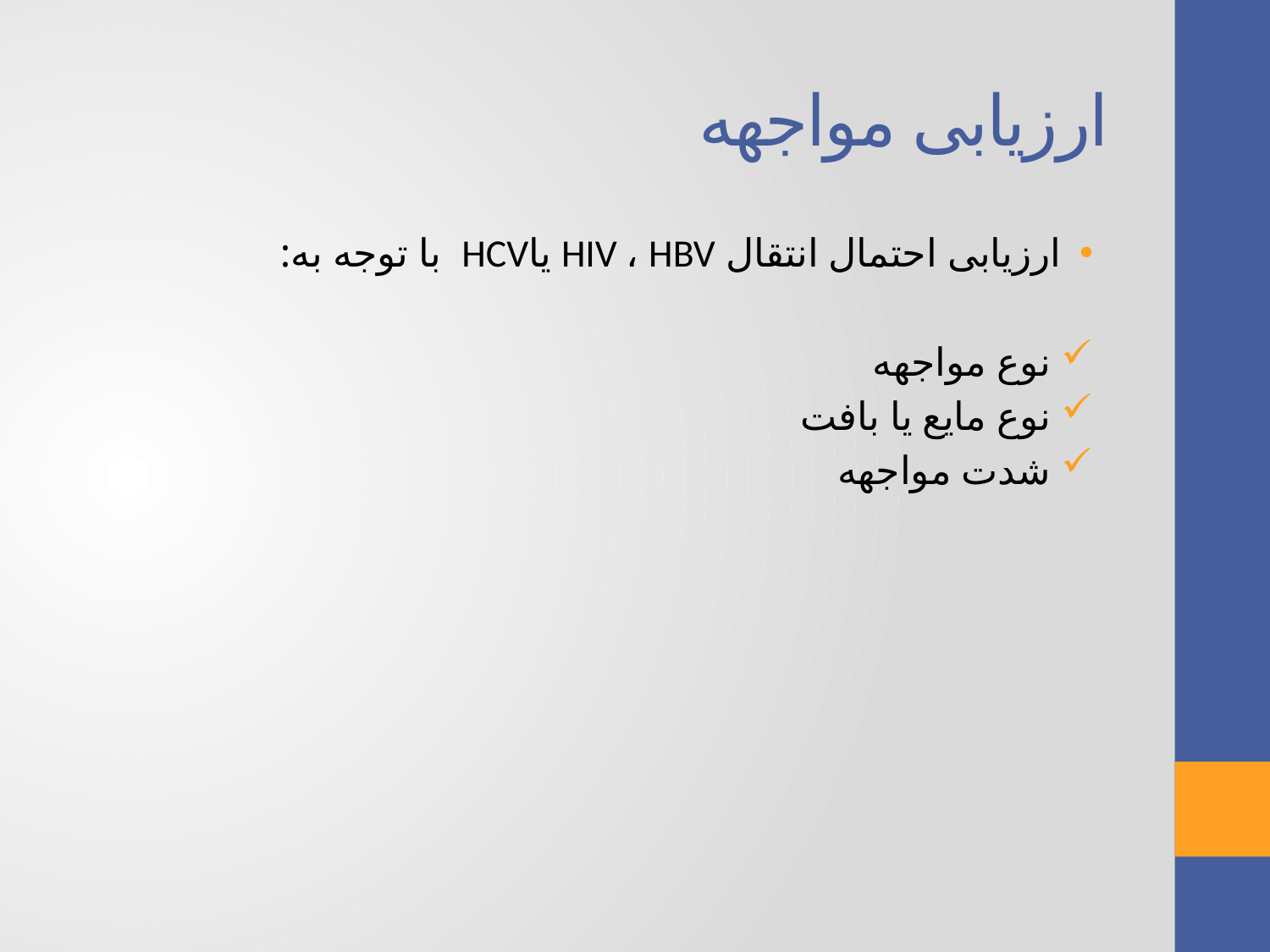

# ارزیابی مواجهه
ارزیابی احتمال انتقال HIV ، HBV یاHCV  با توجه به:

 نوع مواجهه
 نوع مایع یا بافت
 شدت مواجهه